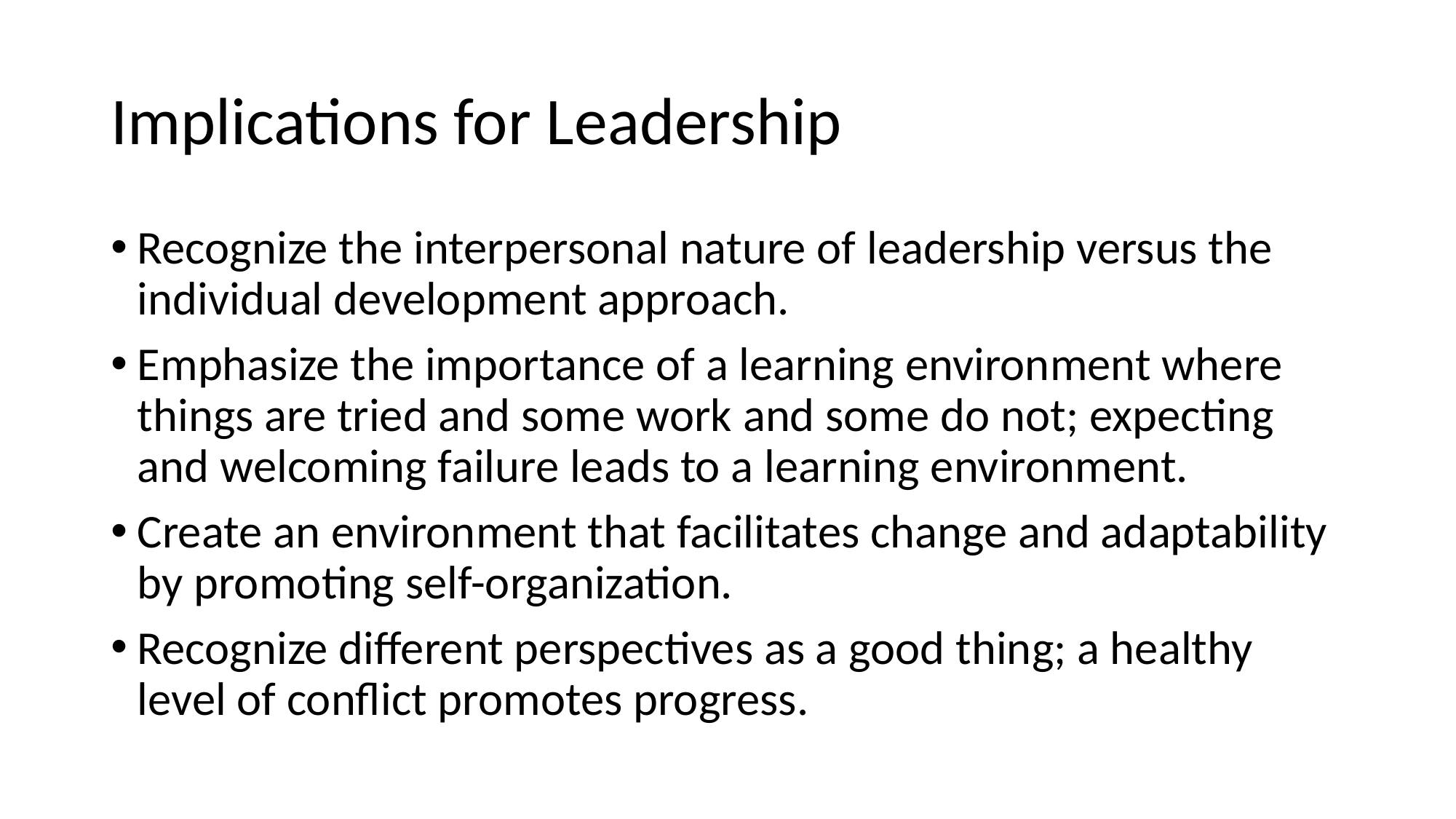

# Implications for Leadership
Recognize the interpersonal nature of leadership versus the individual development approach.
Emphasize the importance of a learning environment where things are tried and some work and some do not; expecting and welcoming failure leads to a learning environment.
Create an environment that facilitates change and adaptability by promoting self-organization.
Recognize different perspectives as a good thing; a healthy level of conflict promotes progress.